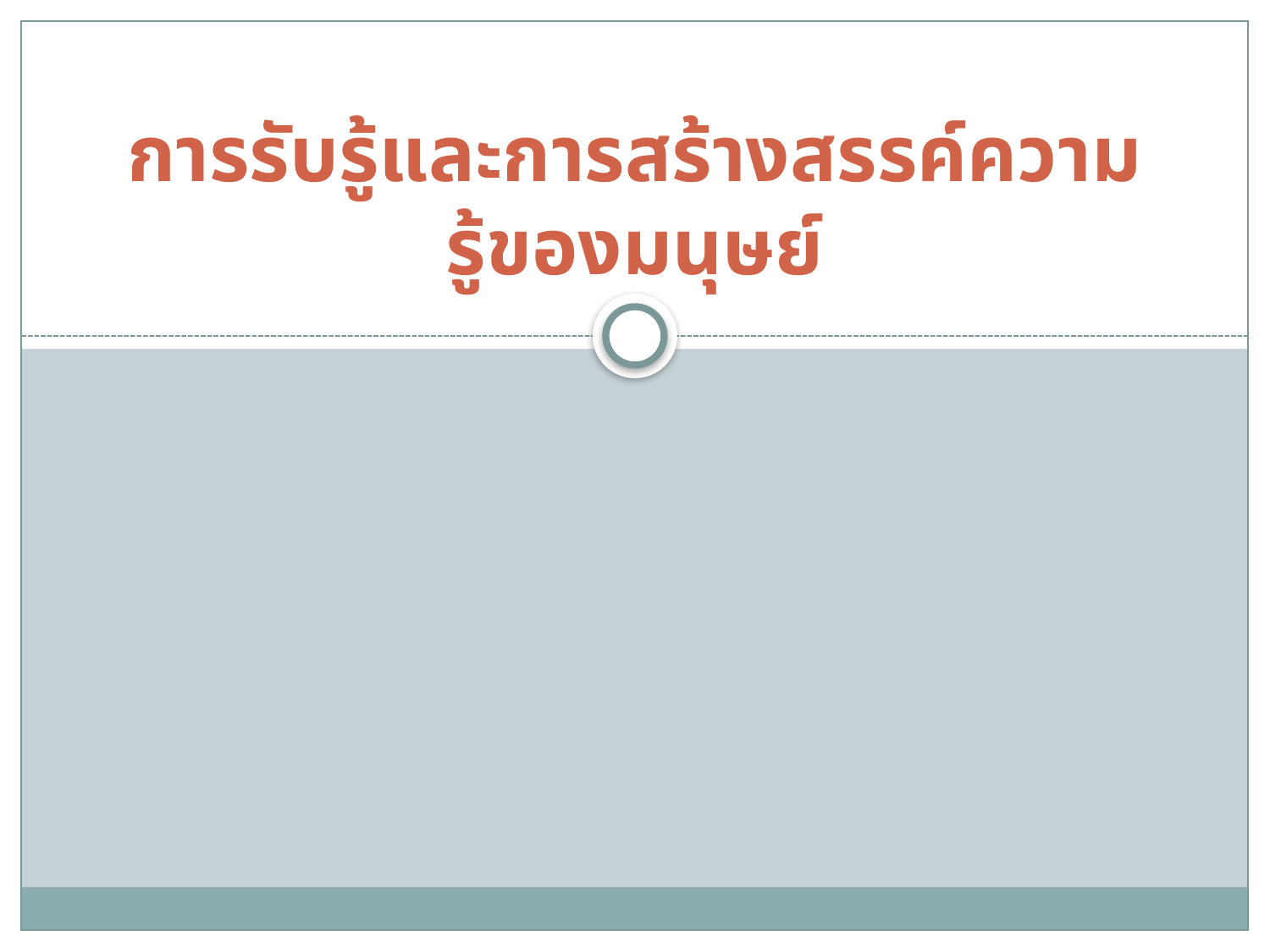

# การรับรู้และการสร้างสรรค์ความรู้ของมนุษย์